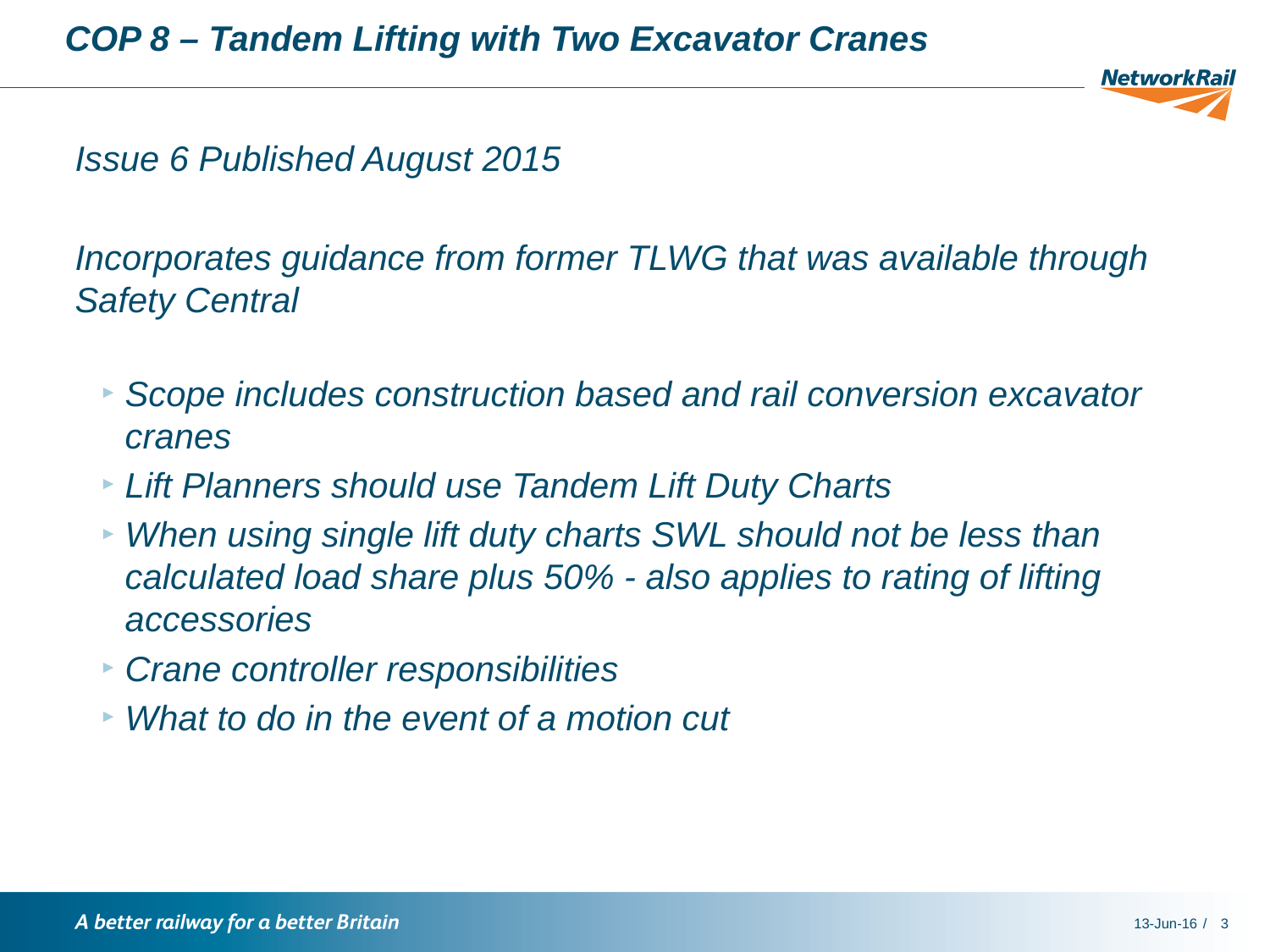

# COP 8 – Tandem Lifting with Two Excavator Cranes
Issue 6 Published August 2015

Incorporates guidance from former TLWG that was available through Safety Central

Scope includes construction based and rail conversion excavator cranes
Lift Planners should use Tandem Lift Duty Charts
When using single lift duty charts SWL should not be less than calculated load share plus 50% - also applies to rating of lifting accessories
Crane controller responsibilities
What to do in the event of a motion cut
13-Jun-16
3